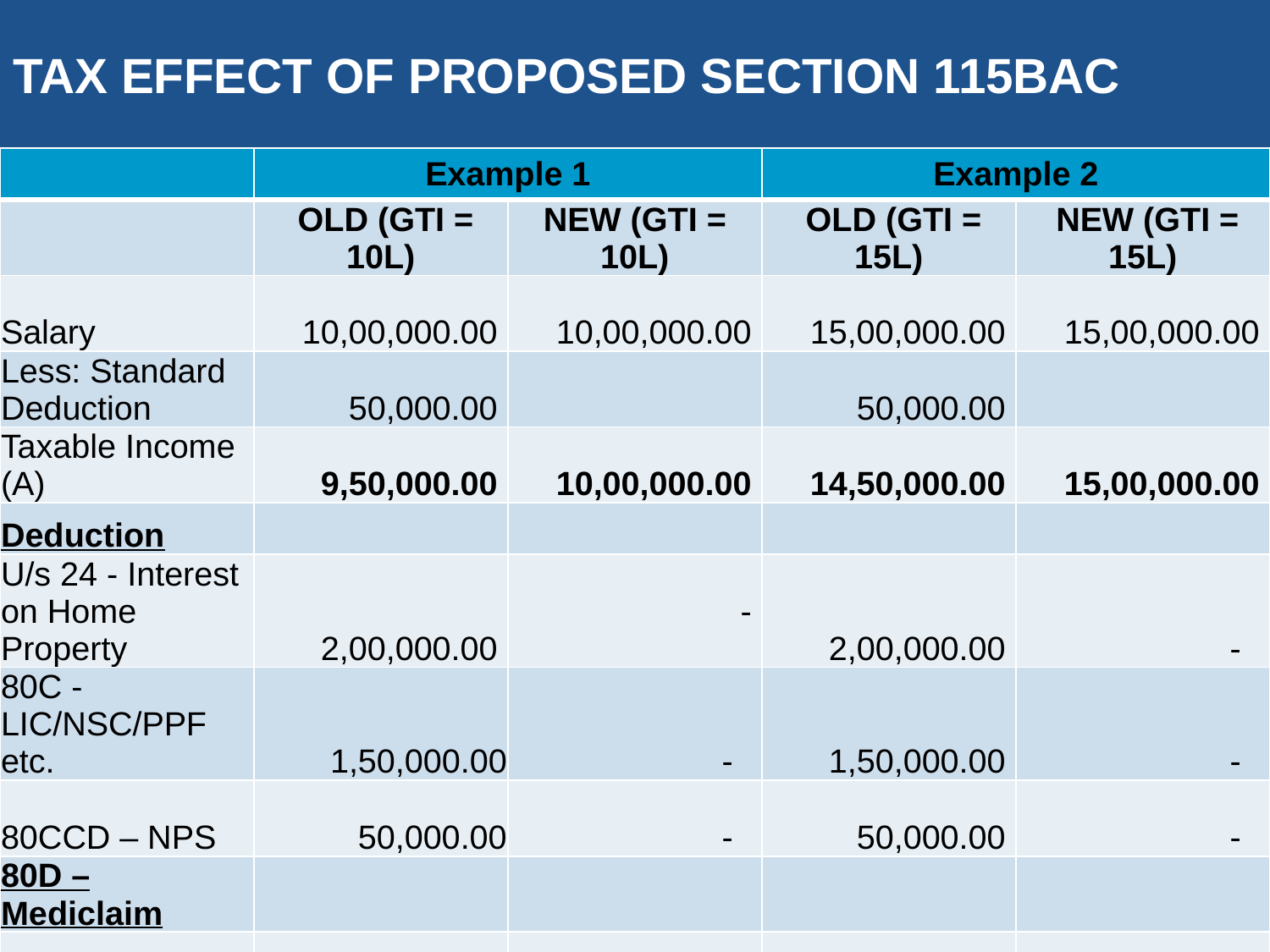

# TAX EFFECT OF PROPOSED SECTION 115BAC
|  | Example 1 |  | Example 2 |  |
| --- | --- | --- | --- | --- |
|  | OLD (GTI = 10L) | NEW (GTI = 10L) | OLD (GTI = 15L) | NEW (GTI = 15L) |
| Salary | 10,00,000.00 | 10,00,000.00 | 15,00,000.00 | 15,00,000.00 |
| Less: Standard Deduction | 50,000.00 |  | 50,000.00 |  |
| Taxable Income (A) | 9,50,000.00 | 10,00,000.00 | 14,50,000.00 | 15,00,000.00 |
| Deduction |  |  |  |  |
| U/s 24 - Interest on Home Property | 2,00,000.00 | - | 2,00,000.00 | - |
| 80C - LIC/NSC/PPF etc. | 1,50,000.00 | - | 1,50,000.00 | - |
| 80CCD – NPS | 50,000.00 | - | 50,000.00 | - |
| 80D – Mediclaim |  |  |  |  |
| Self | 25,000.00 | - | 25,000.00 | - |
| Parents | 25,000.00 | - | 25,000.00 | - |
| Total Deduction (B) | 4,50,000.00 | - | 4,50,000.00 | - |